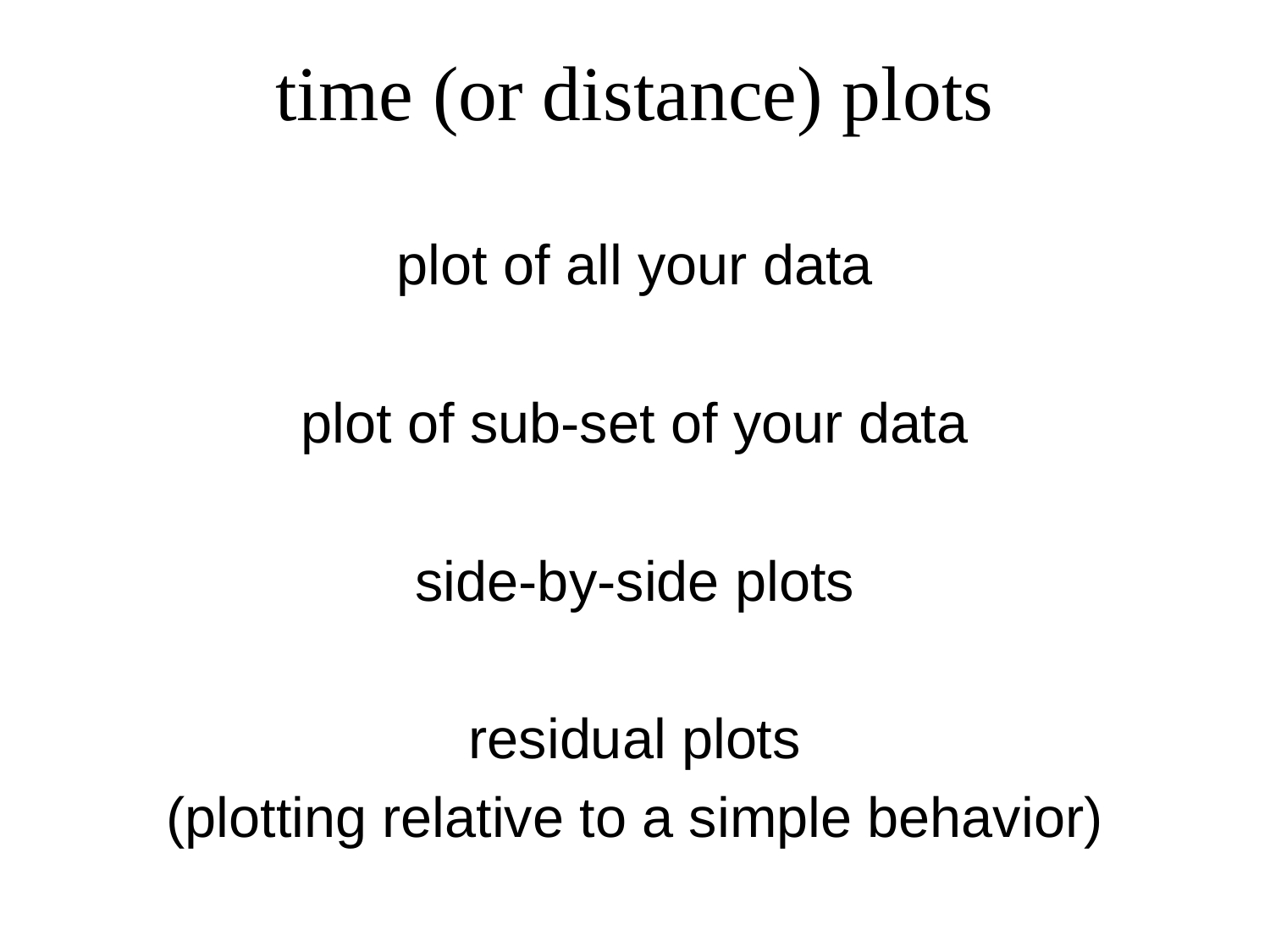

# time (or distance) plots
plot of all your data

plot of sub-set of your data

side-by-side plots

residual plots
(plotting relative to a simple behavior)